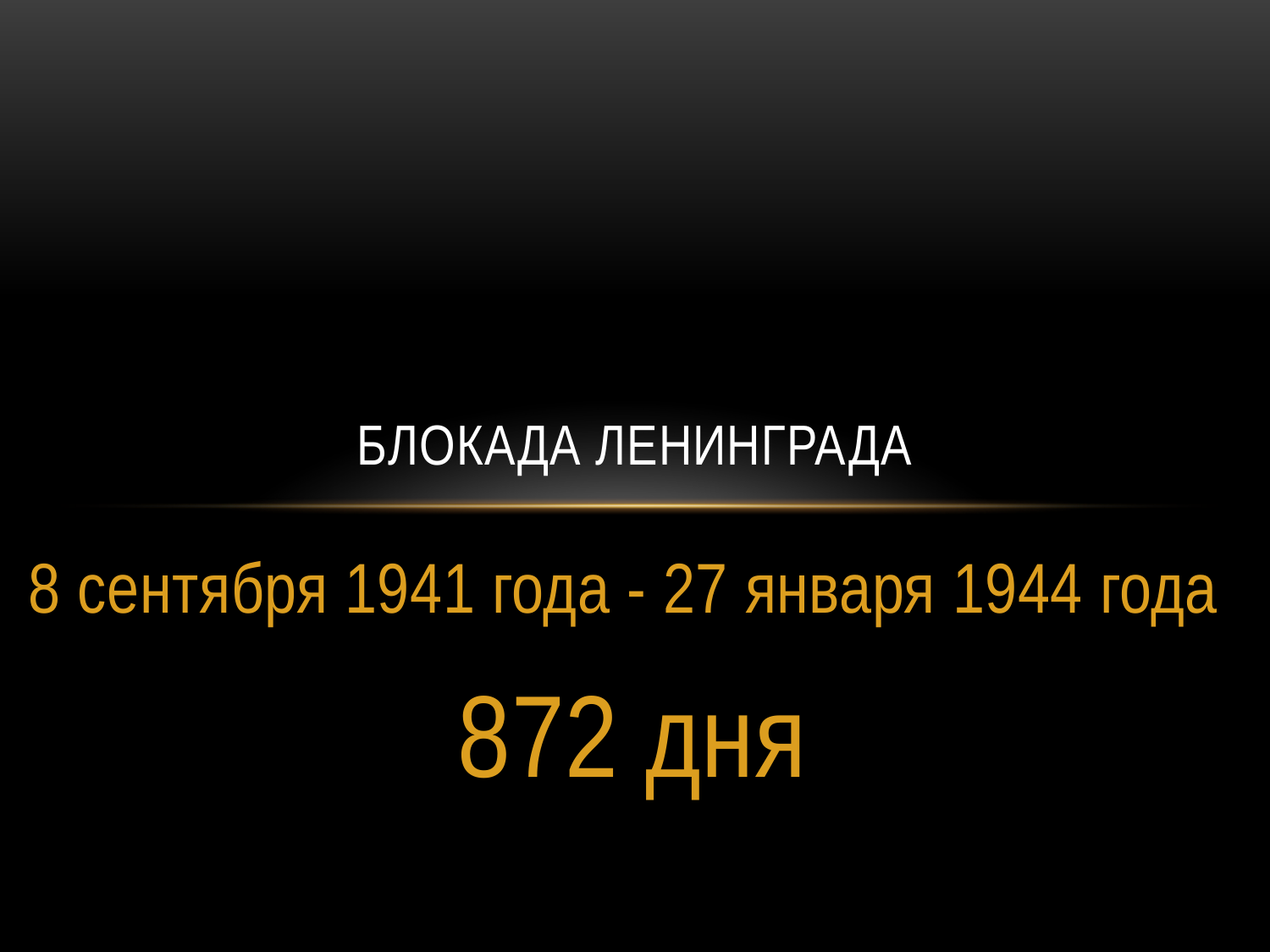

# Блокада Ленинграда
8 сентября 1941 года - 27 января 1944 года
872 дня